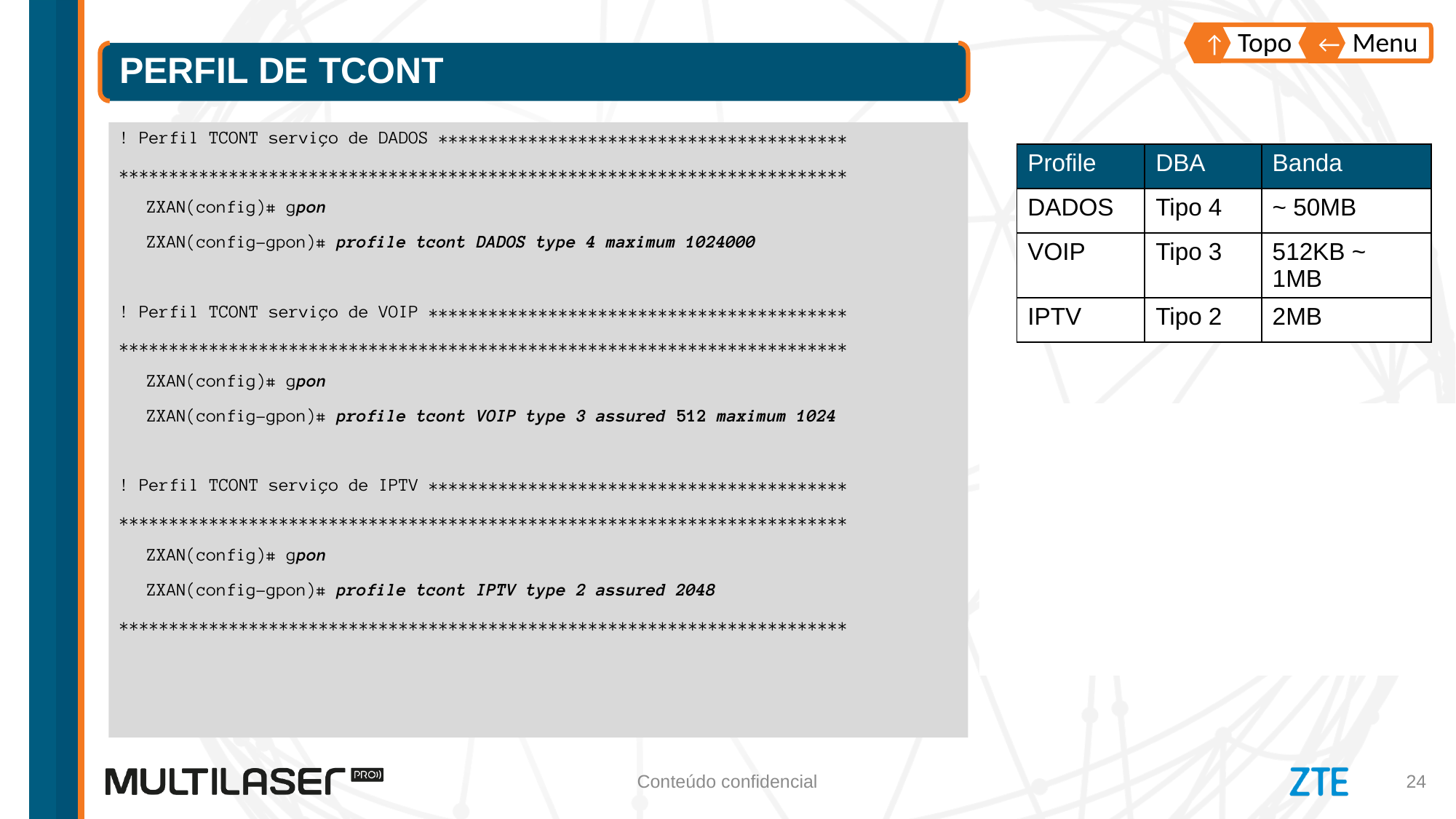

Topo
↑
Menu
←
# Perfil de TCONT
! Perfil TCONT serviço de DADOS *****************************************
*************************************************************************
ZXAN(config)# gpon
ZXAN(config-gpon)# profile tcont DADOS type 4 maximum 1024000

! Perfil TCONT serviço de VOIP ******************************************
*************************************************************************
ZXAN(config)# gpon
ZXAN(config-gpon)# profile tcont VOIP type 3 assured 512 maximum 1024

! Perfil TCONT serviço de IPTV ******************************************
*************************************************************************
ZXAN(config)# gpon
ZXAN(config-gpon)# profile tcont IPTV type 2 assured 2048
*************************************************************************
| Profile | DBA | Banda |
| --- | --- | --- |
| DADOS | Tipo 4 | ~ 50MB |
| VOIP | Tipo 3 | 512KB ~ 1MB |
| IPTV | Tipo 2 | 2MB |
Conteúdo confidencial
24